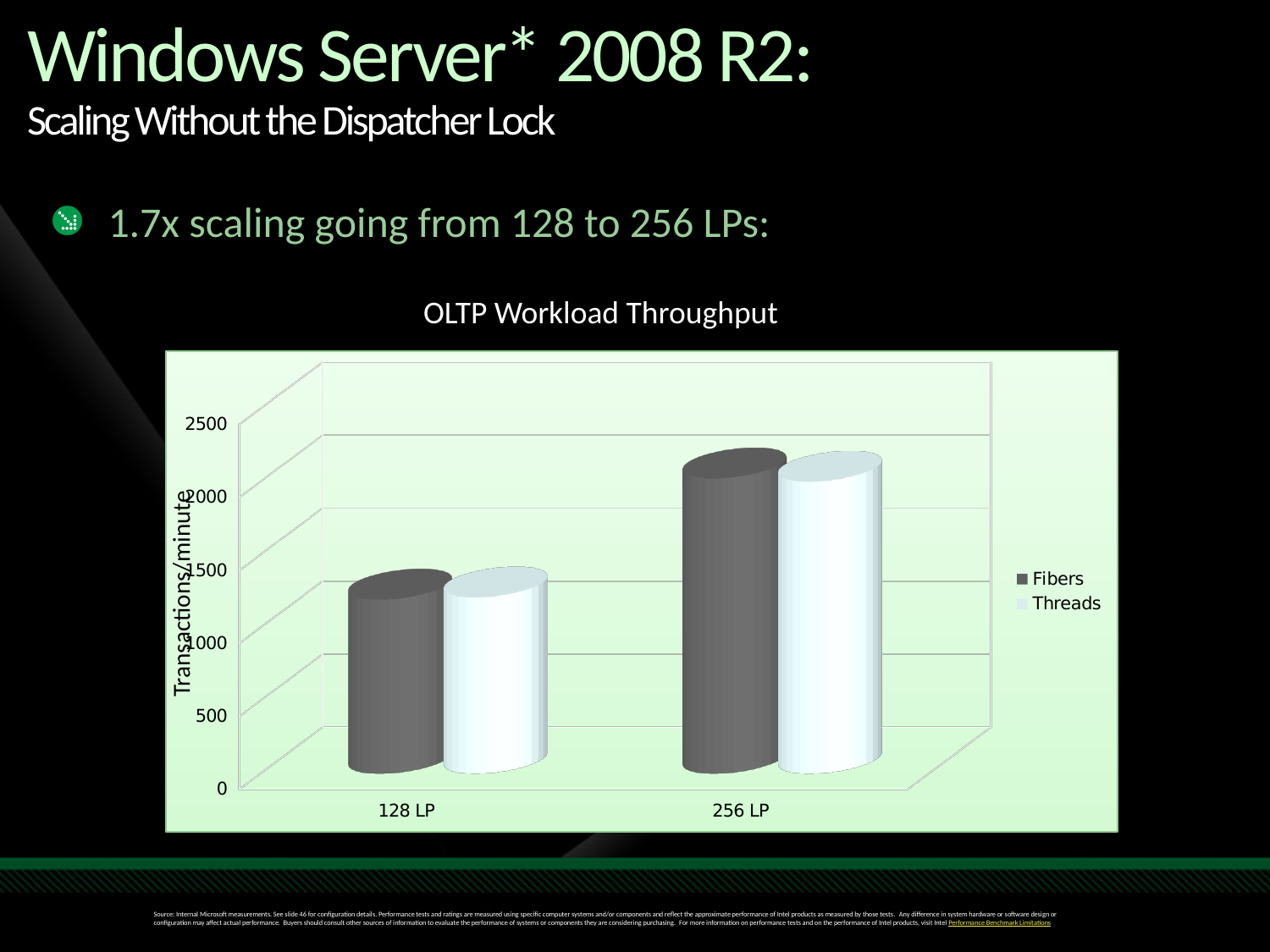

# Windows Server* 2008 R2: Scaling Without the Dispatcher Lock
1.7x scaling going from 128 to 256 LPs:
OLTP Workload Throughput

[unsupported chart]

Transactions/minute
Source: Internal Microsoft measurements. See slide 46 for configuration details. Performance tests and ratings are measured using specific computer systems and/or components and reflect the approximate performance of Intel products as measured by those tests.  Any difference in system hardware or software design or configuration may affect actual performance.  Buyers should consult other sources of information to evaluate the performance of systems or components they are considering purchasing.  For more information on performance tests and on the performance of Intel products, visit Intel Performance Benchmark Limitations